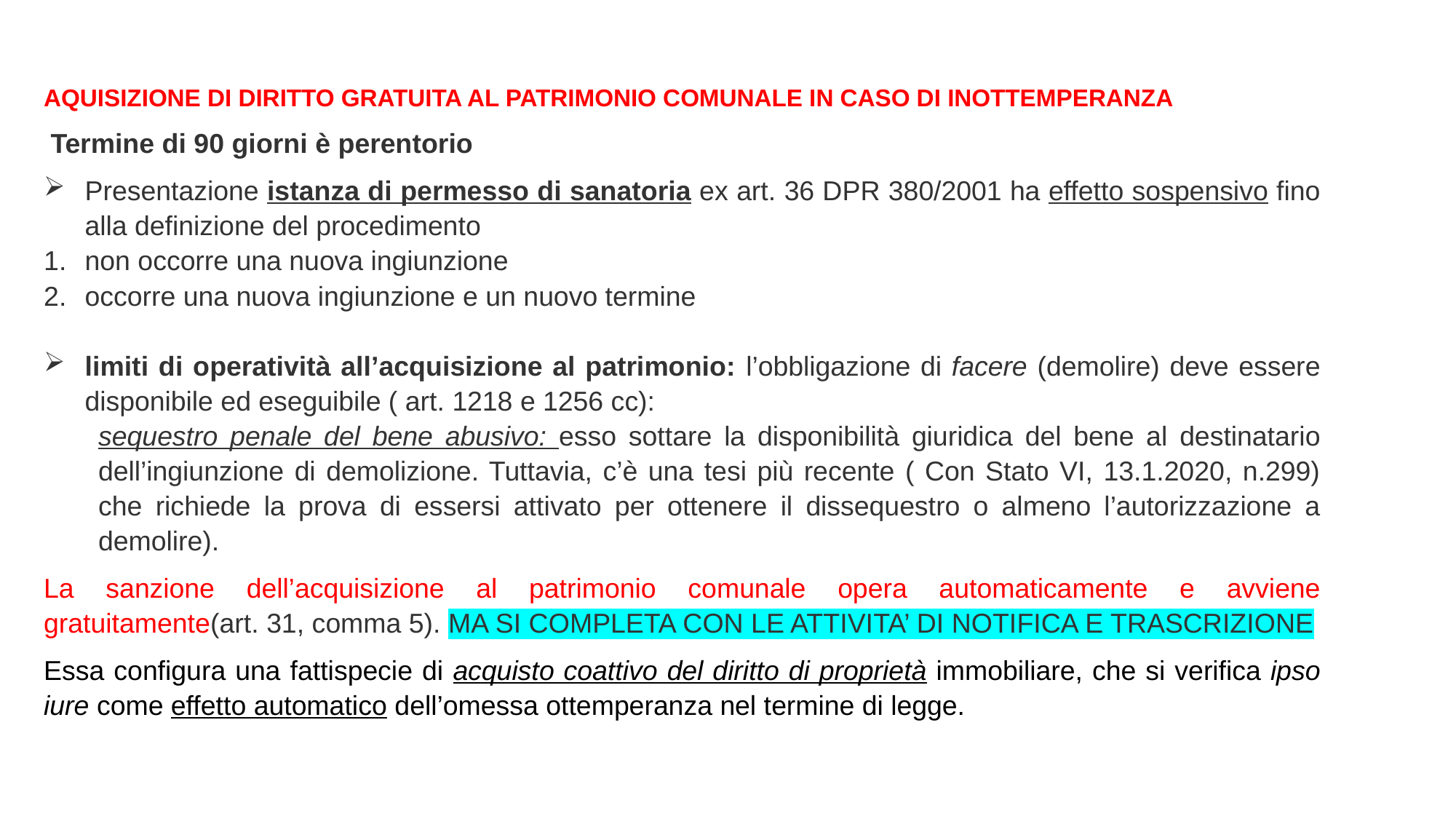

AQUISIZIONE DI DIRITTO GRATUITA AL PATRIMONIO COMUNALE IN CASO DI INOTTEMPERANZA
 Termine di 90 giorni è perentorio
Presentazione istanza di permesso di sanatoria ex art. 36 DPR 380/2001 ha effetto sospensivo fino alla definizione del procedimento
non occorre una nuova ingiunzione
occorre una nuova ingiunzione e un nuovo termine

limiti di operatività all’acquisizione al patrimonio: l’obbligazione di facere (demolire) deve essere disponibile ed eseguibile ( art. 1218 e 1256 cc):
sequestro penale del bene abusivo: esso sottare la disponibilità giuridica del bene al destinatario dell’ingiunzione di demolizione. Tuttavia, c’è una tesi più recente ( Con Stato VI, 13.1.2020, n.299) che richiede la prova di essersi attivato per ottenere il dissequestro o almeno l’autorizzazione a demolire).
La sanzione dell’acquisizione al patrimonio comunale opera automaticamente e avviene gratuitamente(art. 31, comma 5). MA SI COMPLETA CON LE ATTIVITA’ DI NOTIFICA E TRASCRIZIONE
Essa configura una fattispecie di acquisto coattivo del diritto di proprietà immobiliare, che si verifica ipso iure come effetto automatico dell’omessa ottemperanza nel termine di legge.